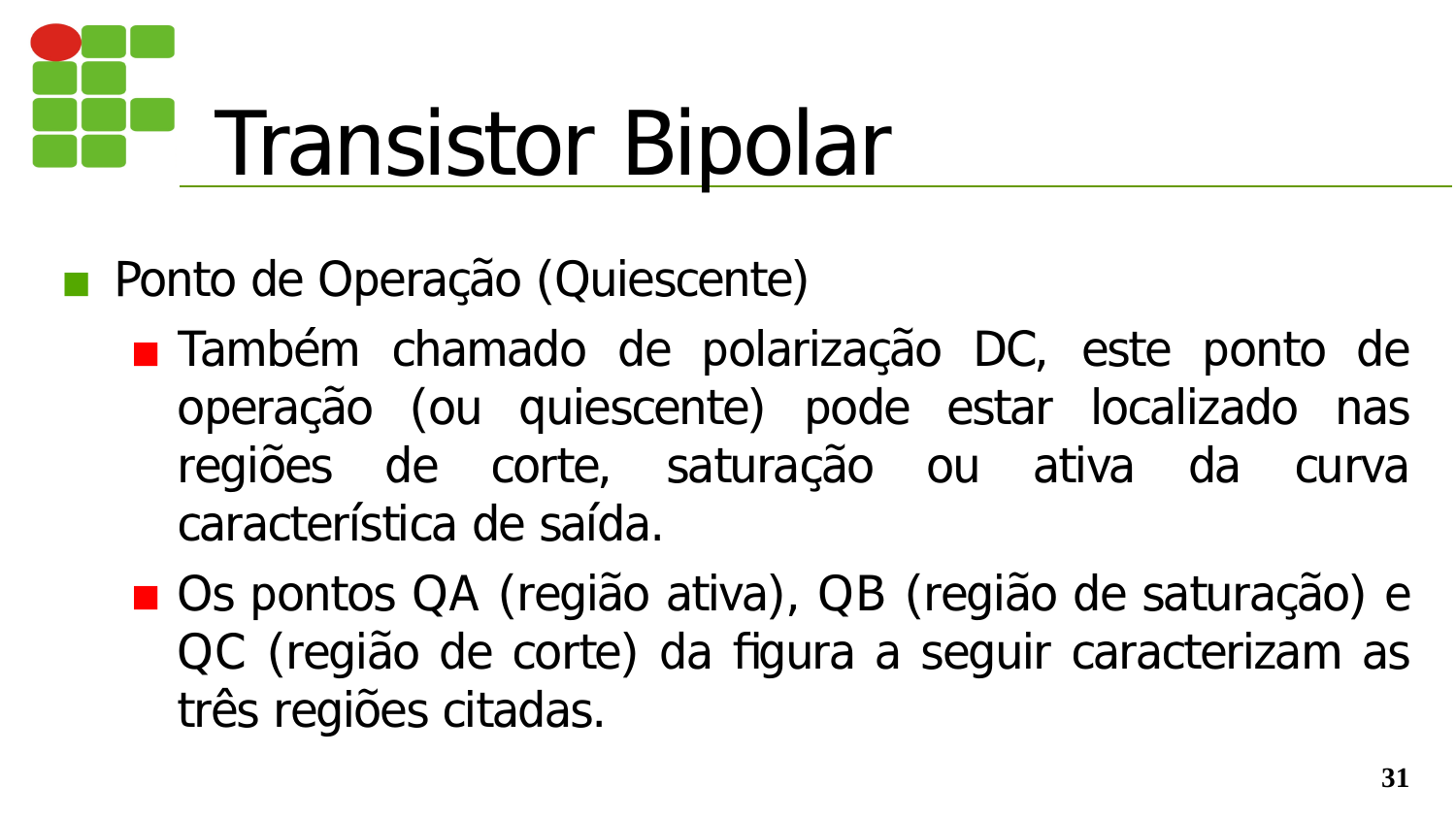

# Transistor Bipolar
Ponto de Operação (Quiescente)
Também chamado de polarização DC, este ponto de operação (ou quiescente) pode estar localizado nas regiões de corte, saturação ou ativa da curva característica de saída.
Os pontos QA (região ativa), QB (região de saturação) e QC (região de corte) da figura a seguir caracterizam as três regiões citadas.
31